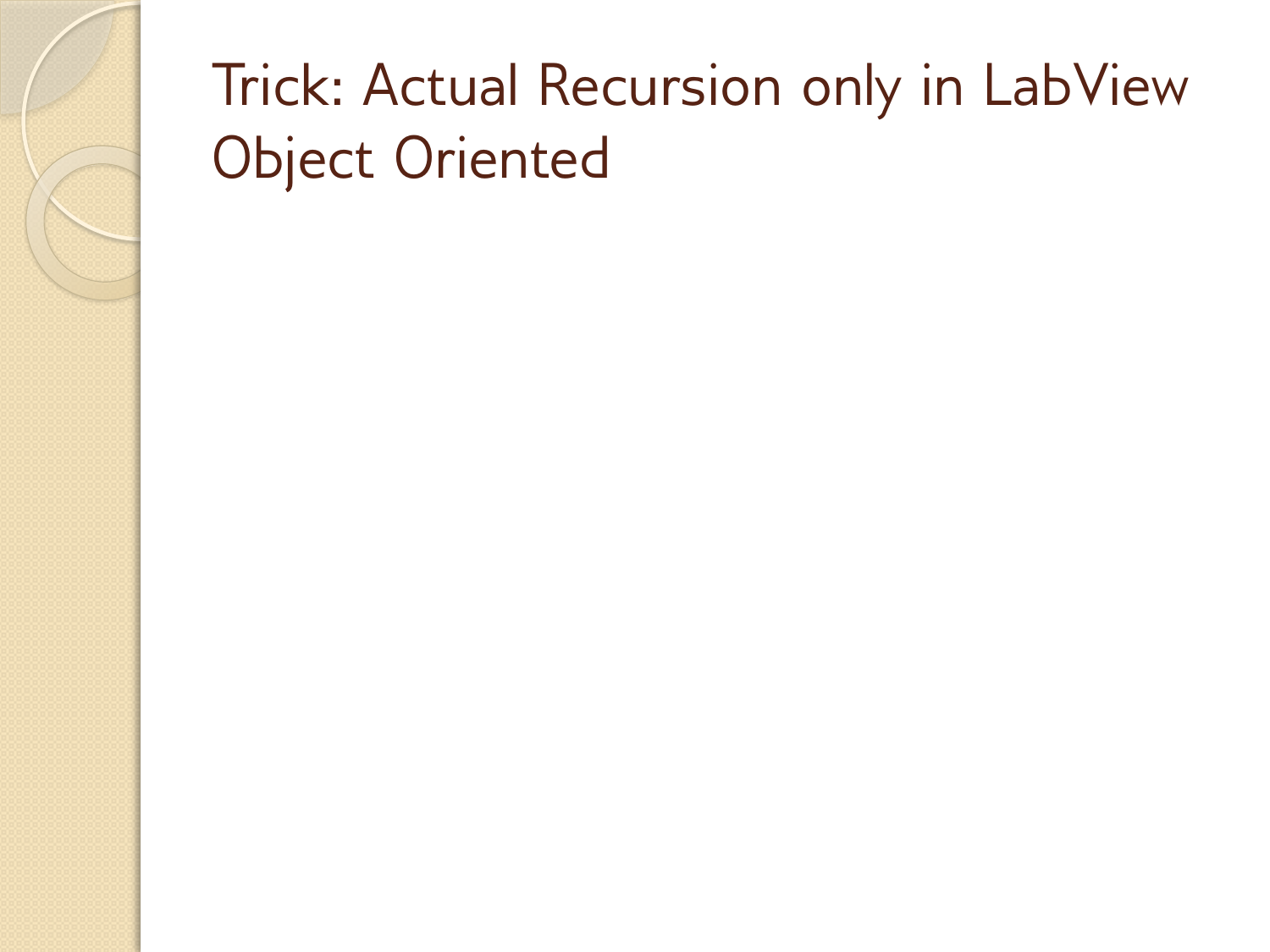

# Trick: Actual Recursion only in LabView Object Oriented